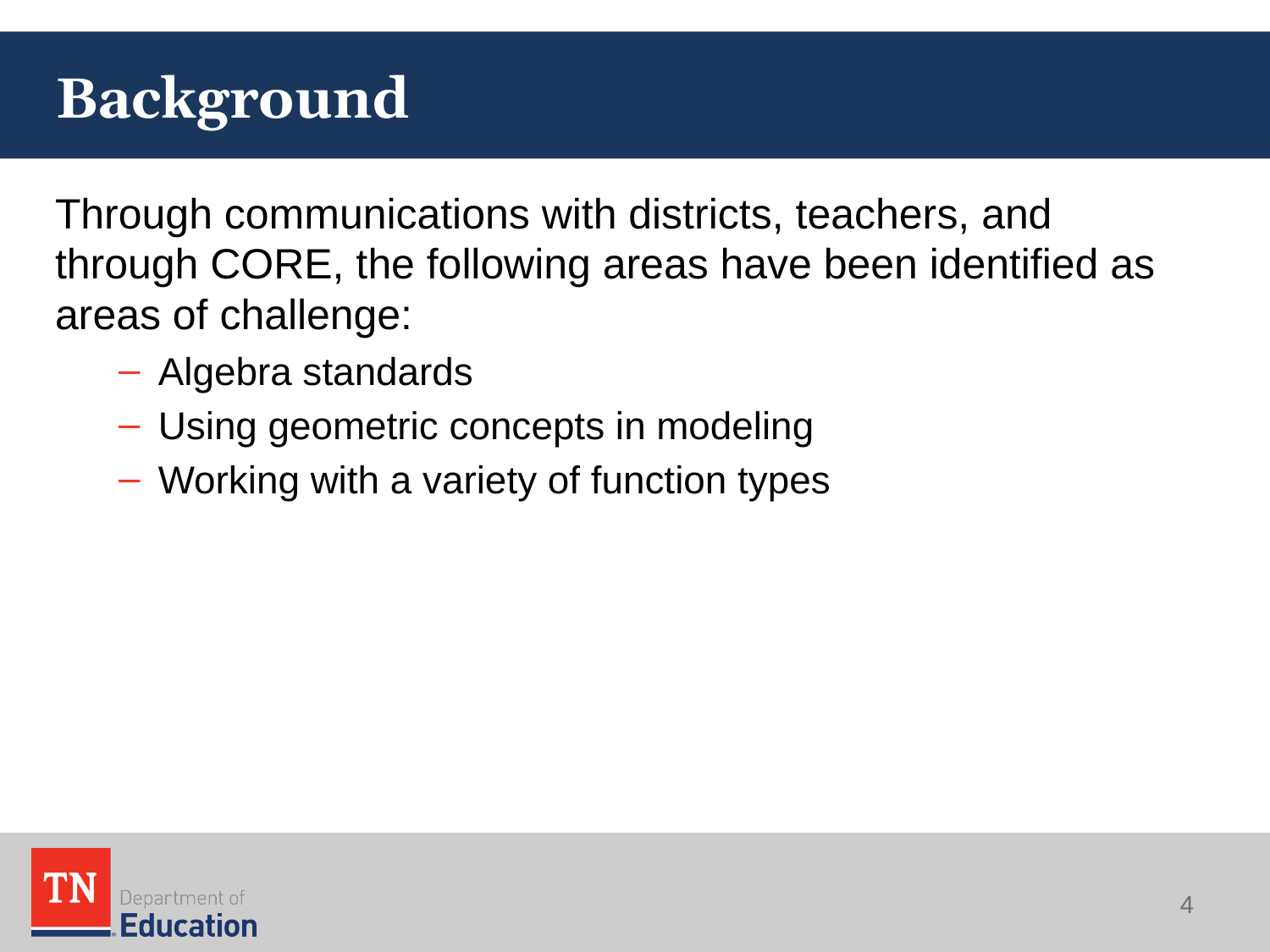

# Background
Through communications with districts, teachers, and through CORE, the following areas have been identified as areas of challenge:
Algebra standards
Using geometric concepts in modeling
Working with a variety of function types
4